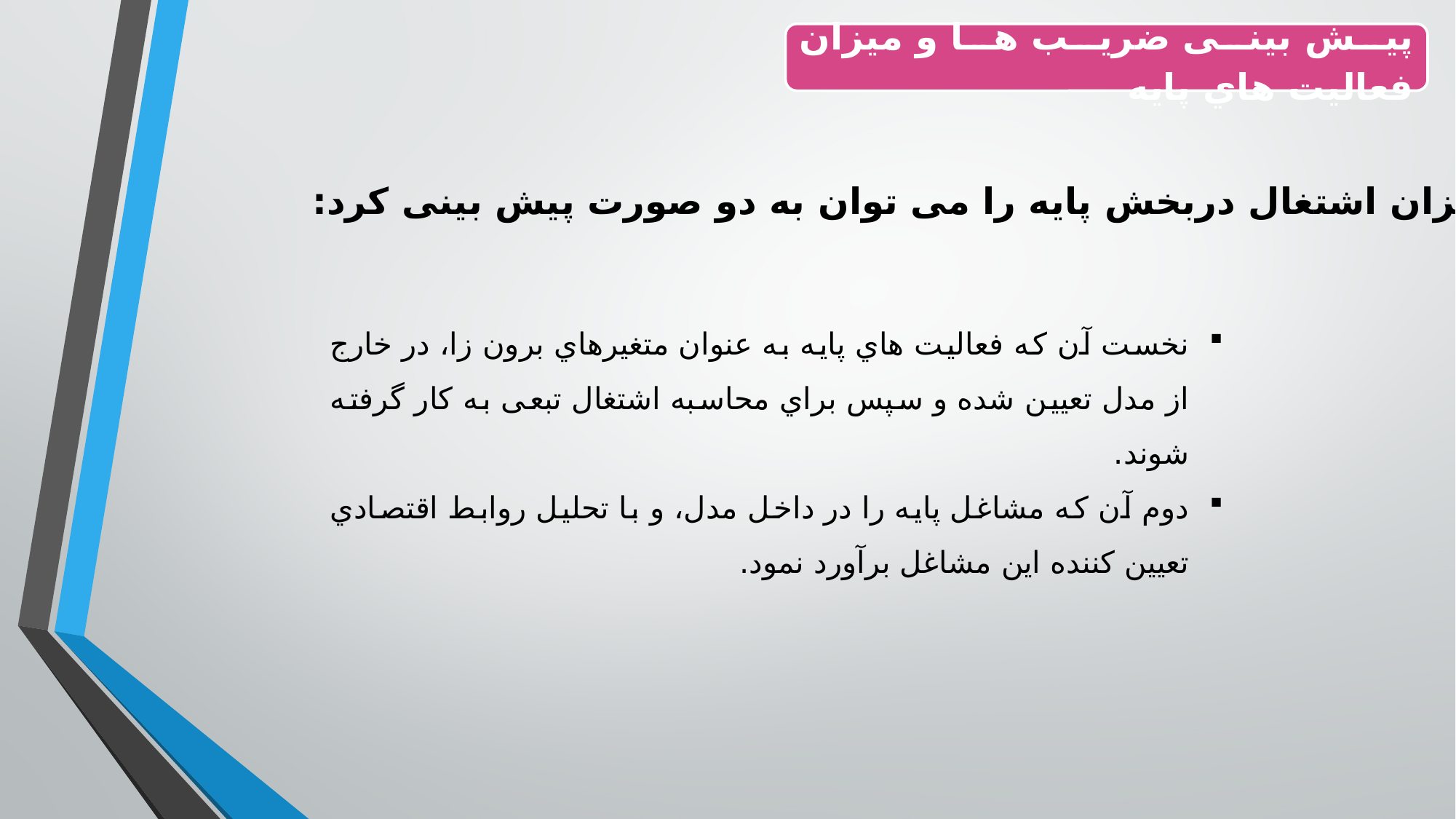

پیش بینی ضریب ها و میزان فعالیت هاي پایه
میزان اشتغال دربخش پایه را می توان به دو صورت پیش بینی کرد:
نخست آن که فعالیت هاي پایه به عنوان متغیرهاي برون زا، در خارج از مدل تعیین شده و سپس براي محاسبه اشتغال تبعی به کار گرفته شوند.
دوم آن که مشاغل پایه را در داخل مدل، و با تحلیل روابط اقتصادي تعیین کننده این مشاغل برآورد نمود.